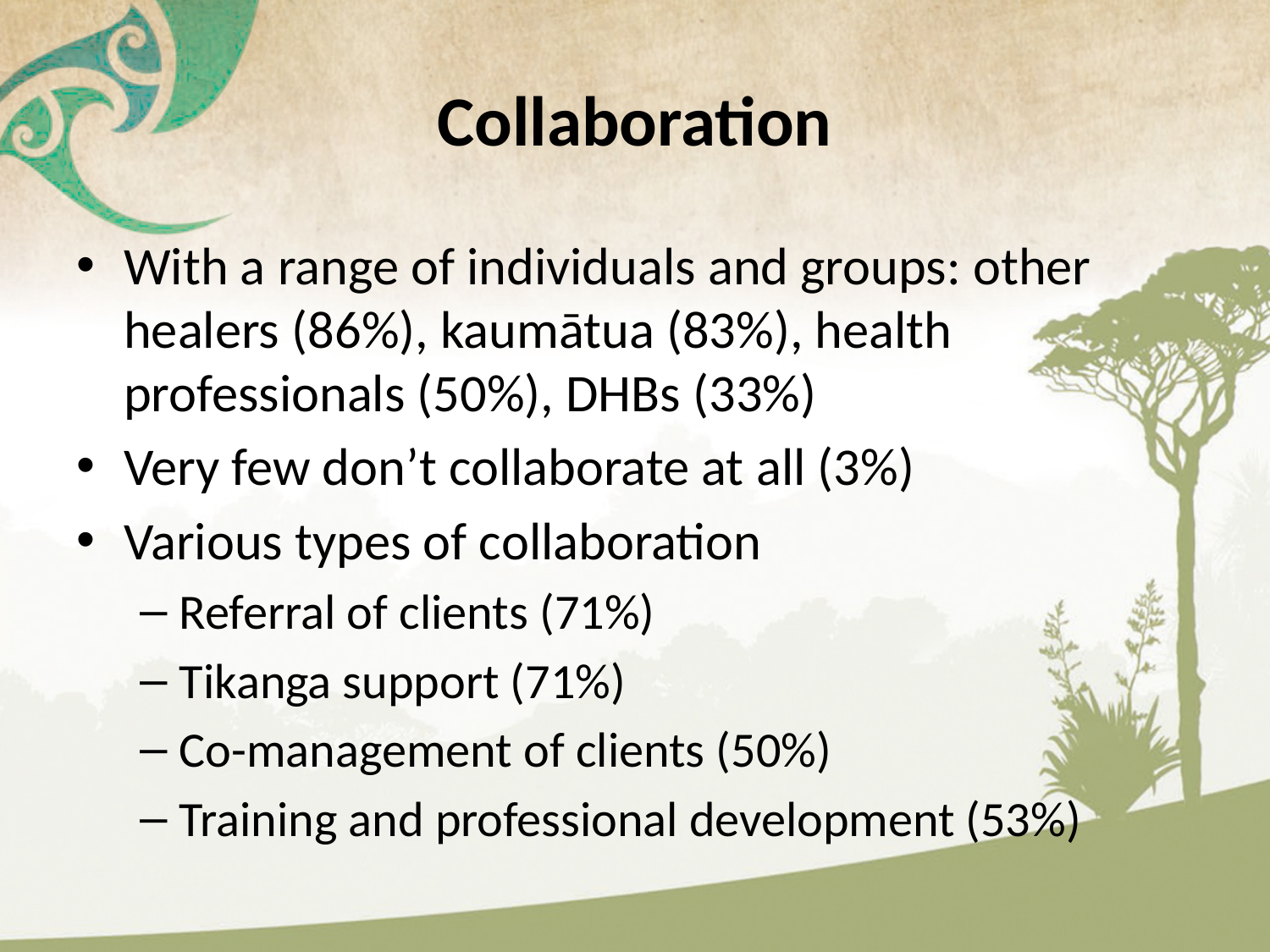

# Collaboration
With a range of individuals and groups: other healers (86%), kaumātua (83%), health professionals (50%), DHBs (33%)
Very few don’t collaborate at all (3%)
Various types of collaboration
Referral of clients (71%)
Tikanga support (71%)
Co-management of clients (50%)
Training and professional development (53%)